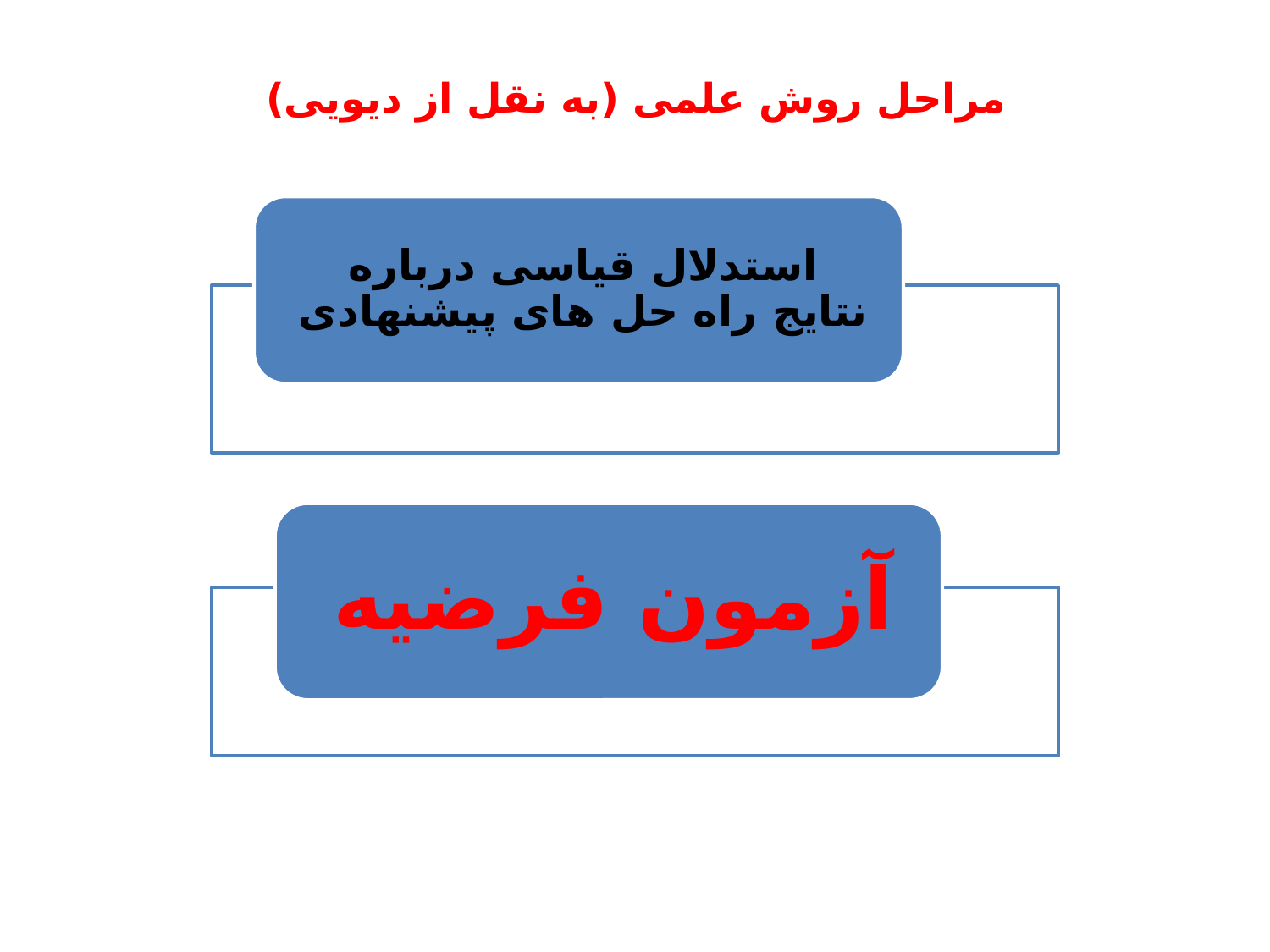

# مراحل روش علمی (به نقل از دیویی)
استدلال قیاسی درباره نتایج راه حل های پیشنهادی
آزمون فرضیه